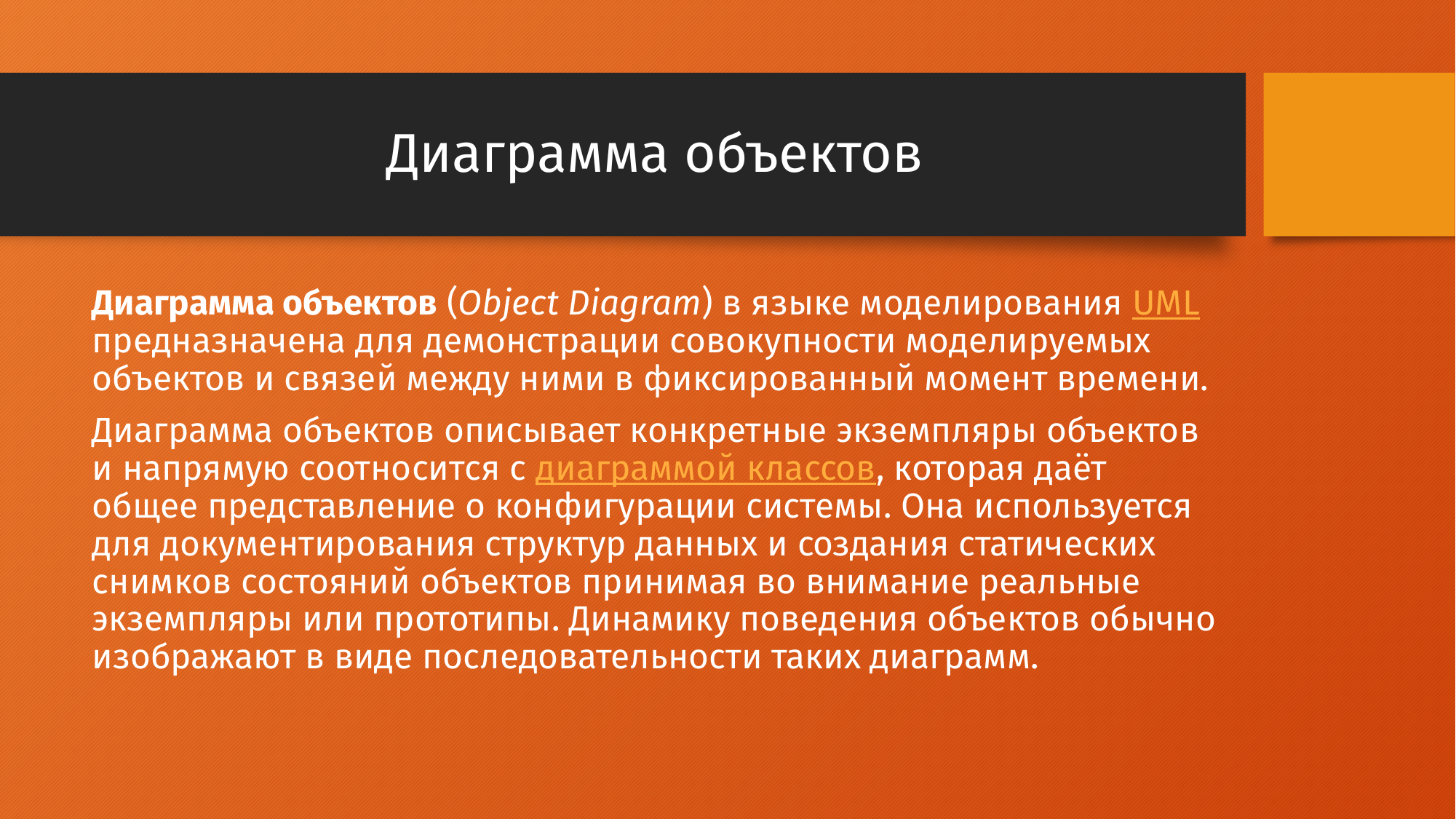

# Диаграмма объектов
Диаграмма объектов (Object Diagram) в языке моделирования UML предназначена для демонстрации совокупности моделируемых объектов и связей между ними в фиксированный момент времени.
Диаграмма объектов описывает конкретные экземпляры объектов и напрямую соотносится с диаграммой классов, которая даёт общее представление о конфигурации системы. Она используется для документирования структур данных и создания статических снимков состояний объектов принимая во внимание реальные экземпляры или прототипы. Динамику поведения объектов обычно изображают в виде последовательности таких диаграмм.